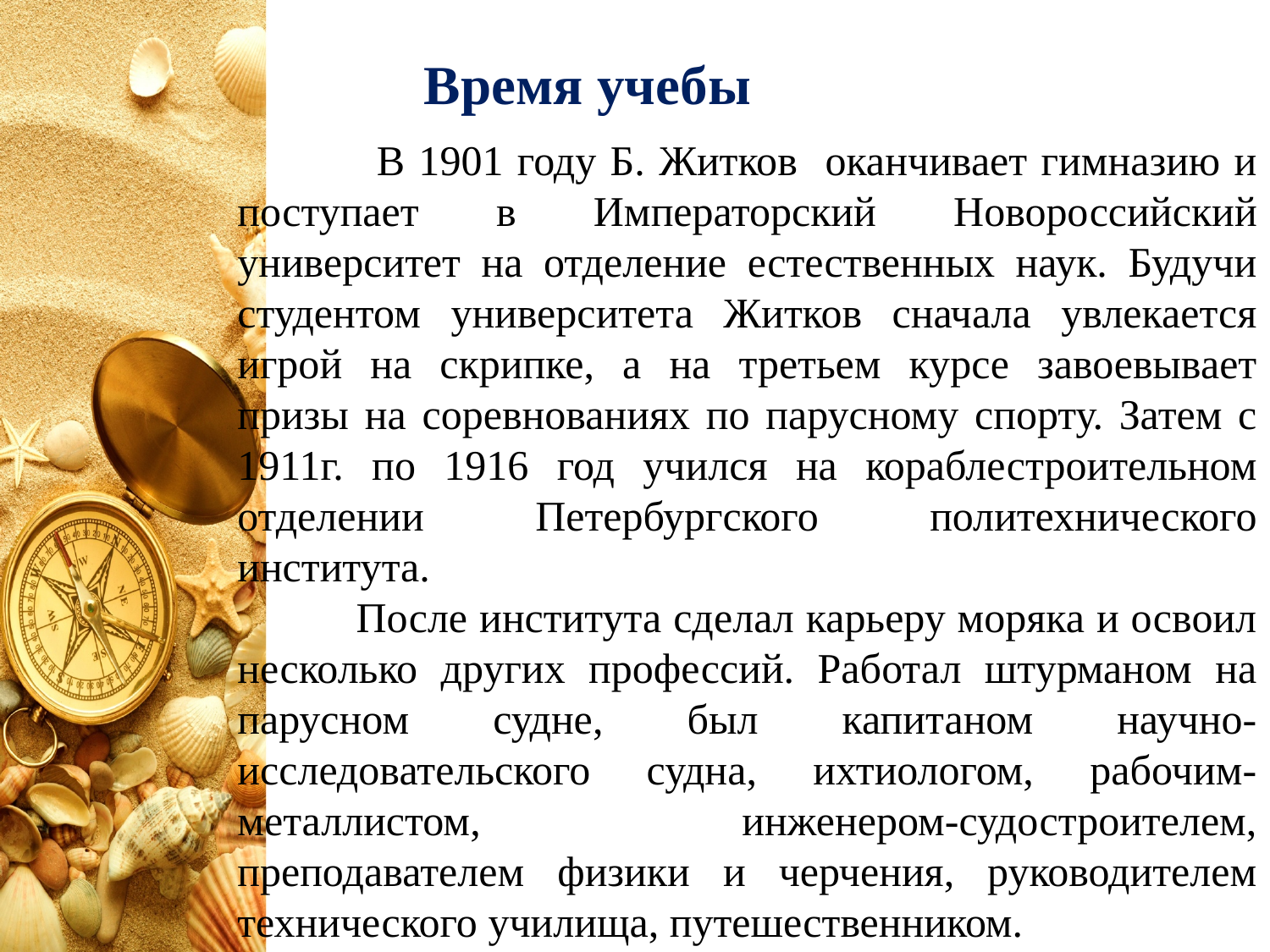

# Время учебы
          В 1901 году Б. Житков  оканчивает гимназию и поступает в Императорский Новороссийский университет на отделение естественных наук. Будучи студентом университета Житков сначала увлекается игрой на скрипке, а на третьем курсе завоевывает призы на соревнованиях по парусному спорту. Затем с 1911г. по 1916 год учился на кораблестроительном отделении Петербургского политехнического института.
          После института сделал карьеру моряка и освоил несколько других профессий. Работал штурманом на парусном судне, был капитаном научно-исследовательского судна, ихтиологом, рабочим-металлистом, инженером-судостроителем, преподавателем физики и черчения, руководителем технического училища, путешественником.